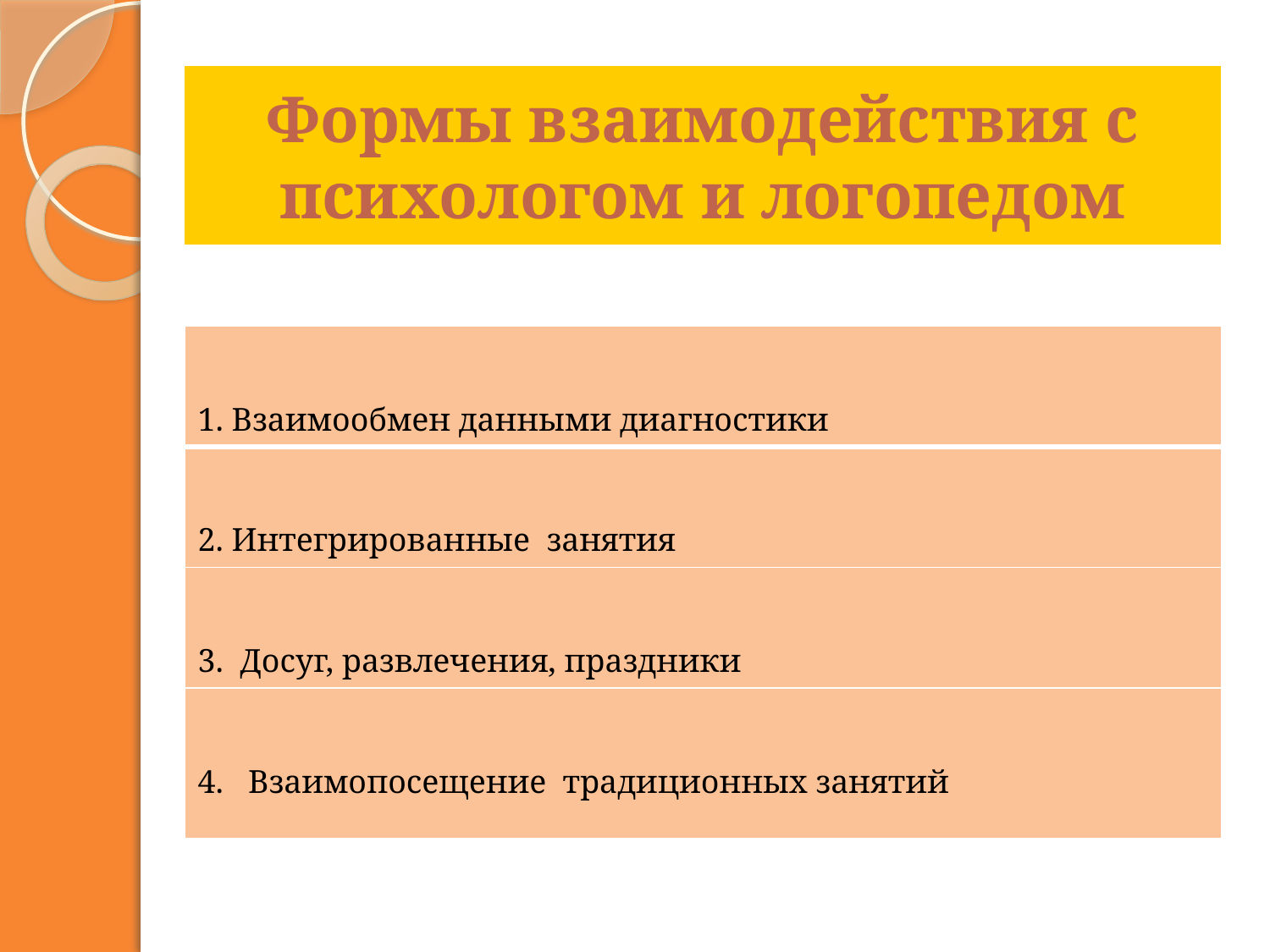

# Формы взаимодействия с психологом и логопедом
| 1. Взаимообмен данными диагностики |
| --- |
| 2. Интегрированные занятия |
| 3. Досуг, развлечения, праздники |
| 4. Взаимопосещение традиционных занятий |